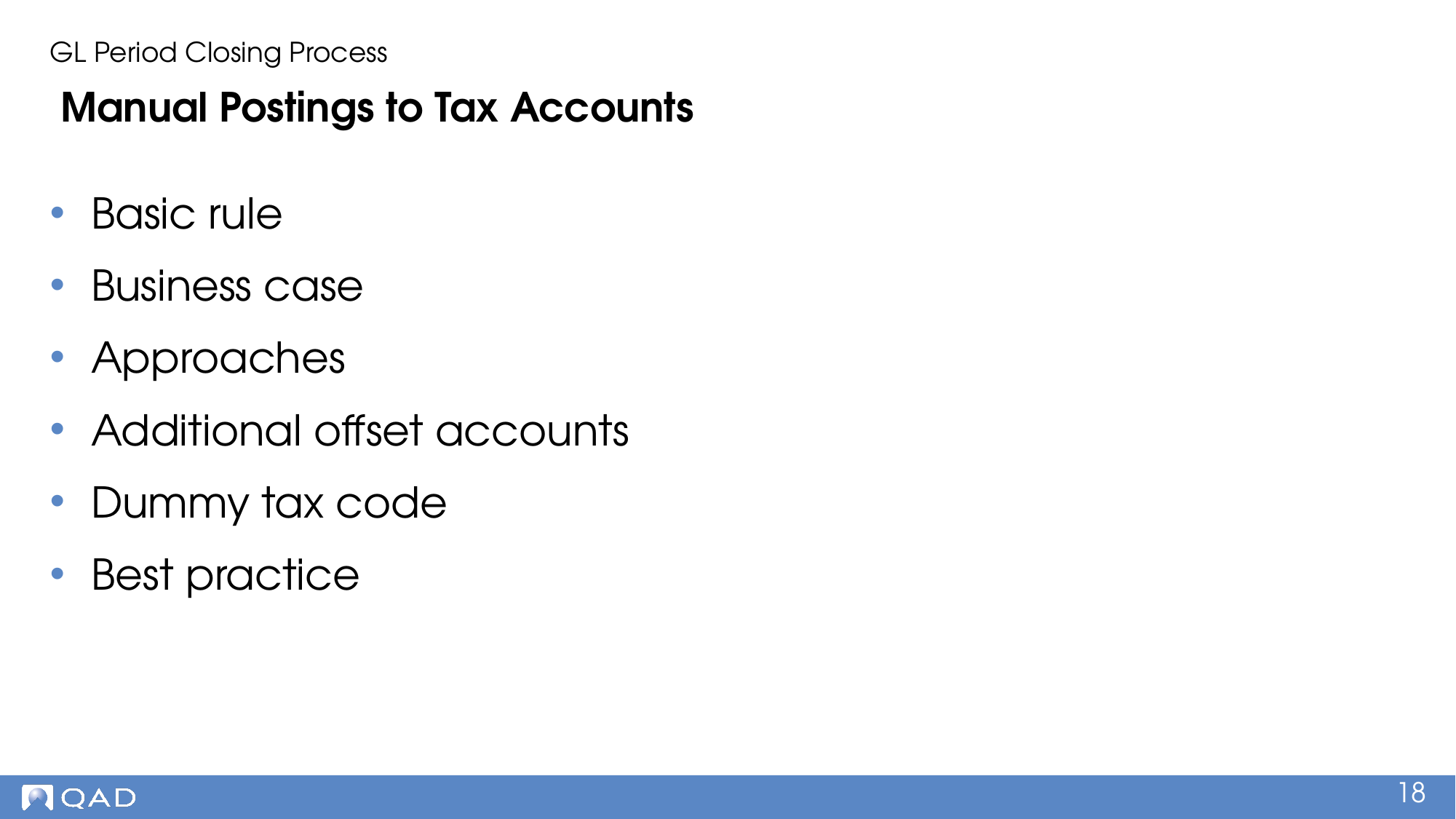

GL Period Closing Process
# Manual Postings to Tax Accounts
Basic rule
Business case
Approaches
Additional offset accounts
Dummy tax code
Best practice

18